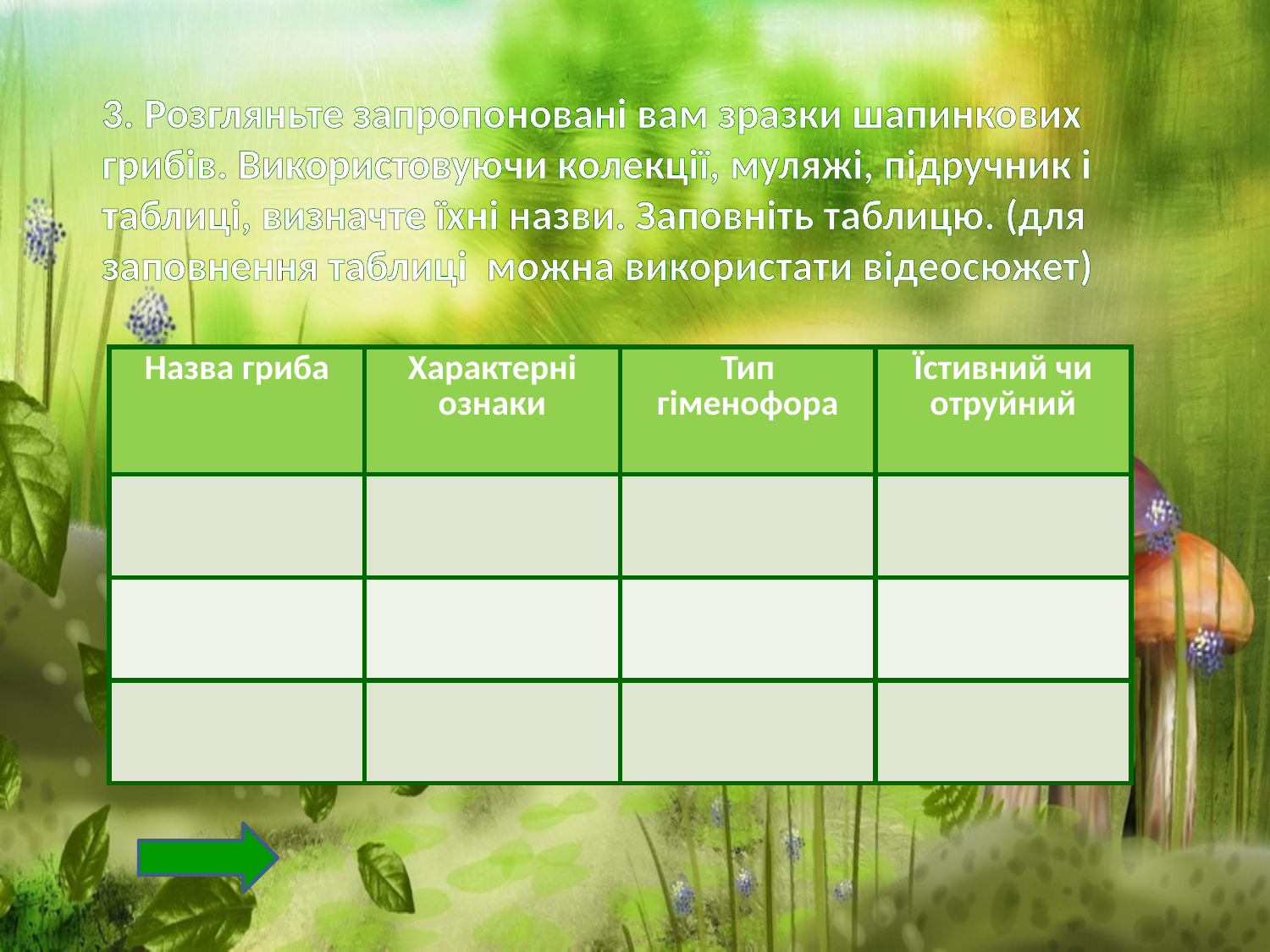

3. Розгляньте запропоновані вам зразки шапинкових грибів. Використовуючи колекції, муляжі, підручник і таблиці, визначте їхні назви. Заповніть таблицю. (для заповнення таблиці  можна використати відеосюжет)
| Назва гриба | Характерні ознаки | Тип гіменофора | Їстивний чи отруйний |
| --- | --- | --- | --- |
|  |  |  |  |
|  |  |  |  |
|  |  |  |  |